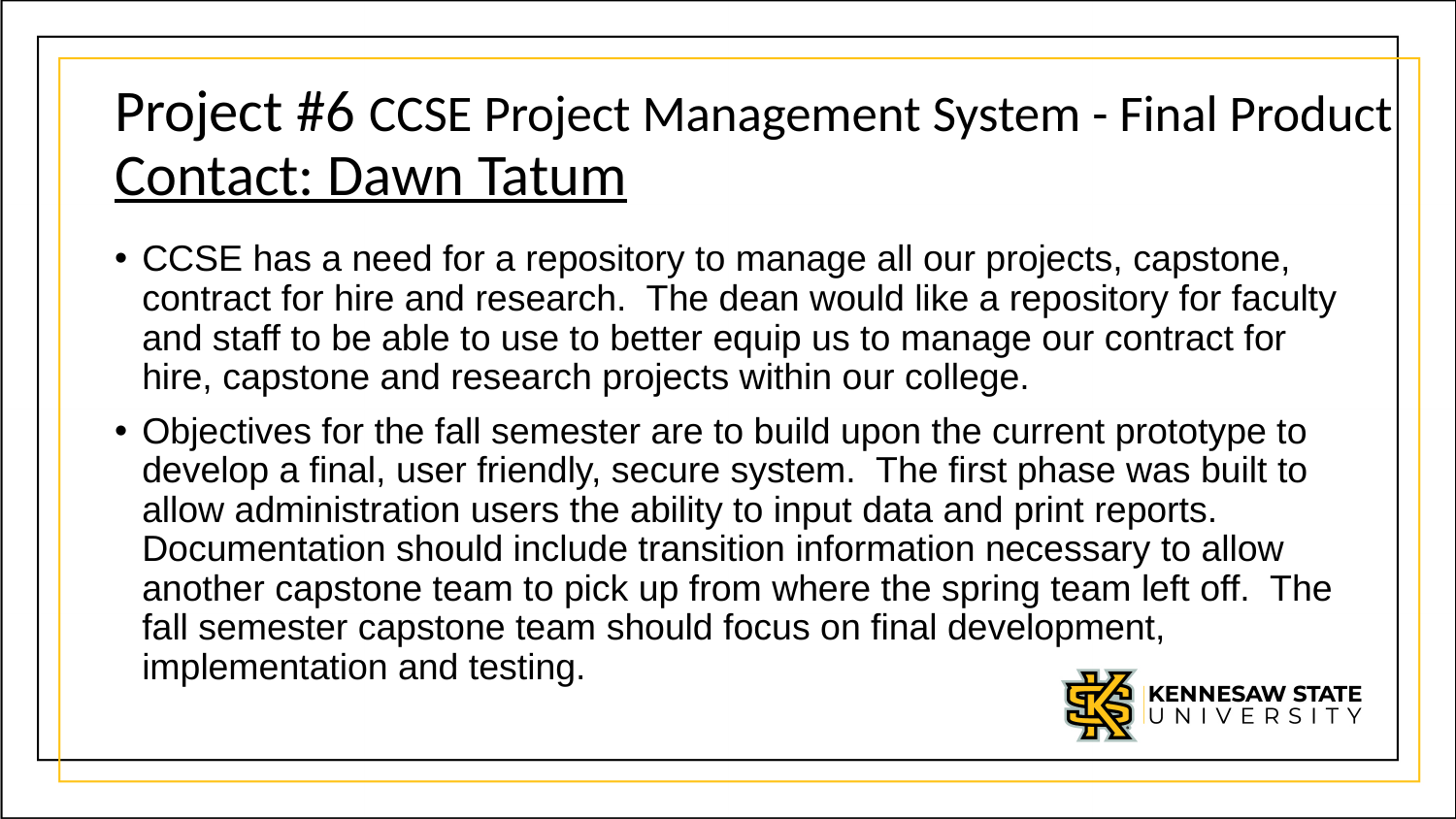

# Project #6 CCSE Project Management System - Final Product Contact: Dawn Tatum
CCSE has a need for a repository to manage all our projects, capstone, contract for hire and research.  The dean would like a repository for faculty and staff to be able to use to better equip us to manage our contract for hire, capstone and research projects within our college.
Objectives for the fall semester are to build upon the current prototype to develop a final, user friendly, secure system.  The first phase was built to allow administration users the ability to input data and print reports.  Documentation should include transition information necessary to allow another capstone team to pick up from where the spring team left off.  The fall semester capstone team should focus on final development, implementation and testing.